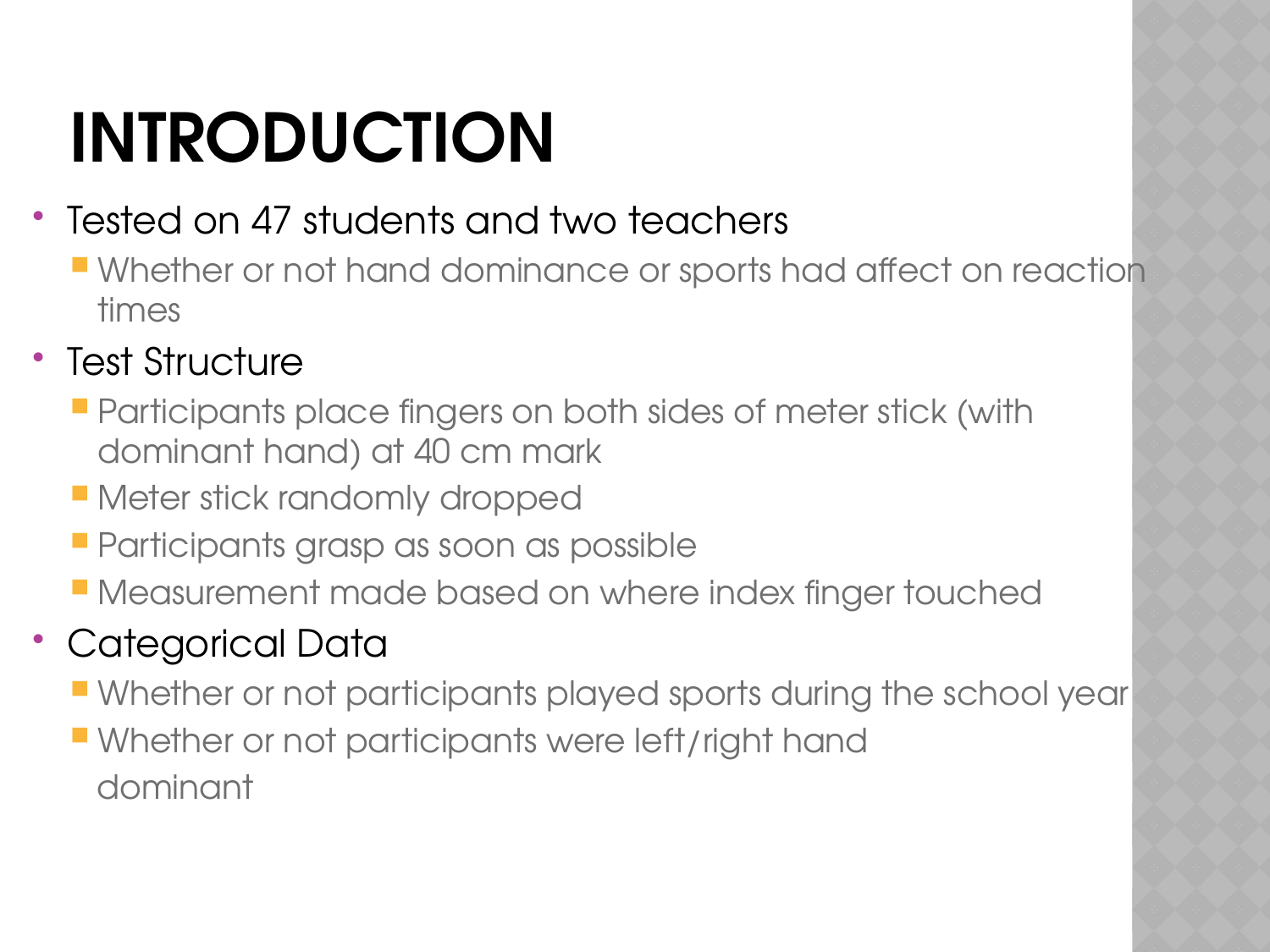

# Introduction
Tested on 47 students and two teachers
Whether or not hand dominance or sports had affect on reaction times
Test Structure
Participants place fingers on both sides of meter stick (with dominant hand) at 40 cm mark
Meter stick randomly dropped
Participants grasp as soon as possible
Measurement made based on where index finger touched
Categorical Data
Whether or not participants played sports during the school year
Whether or not participants were left/right hand
   dominant